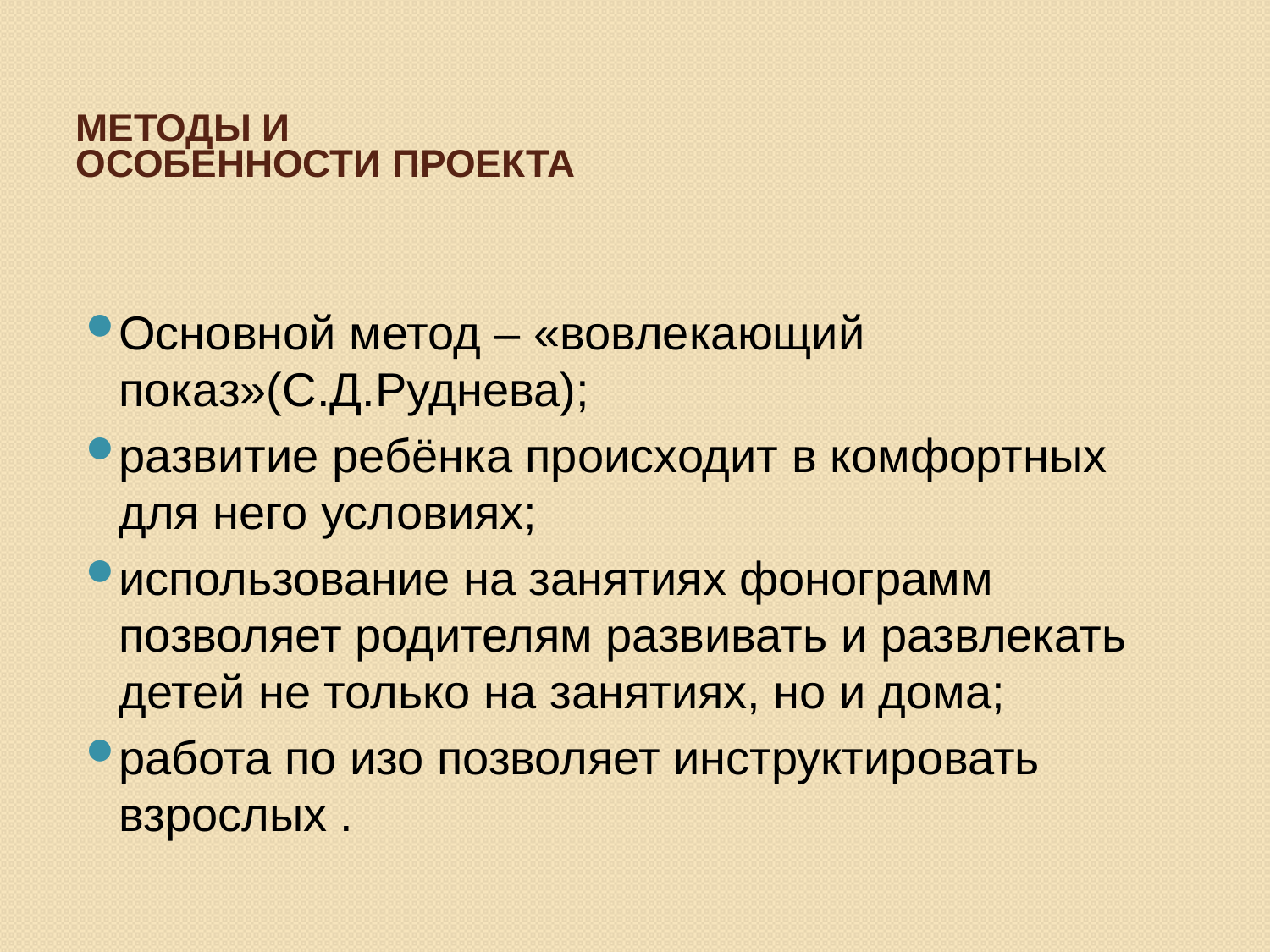

Методы и особенности проекта
Основной метод – «вовлекающий показ»(С.Д.Руднева);
развитие ребёнка происходит в комфортных для него условиях;
использование на занятиях фонограмм позволяет родителям развивать и развлекать детей не только на занятиях, но и дома;
работа по изо позволяет инструктировать взрослых .